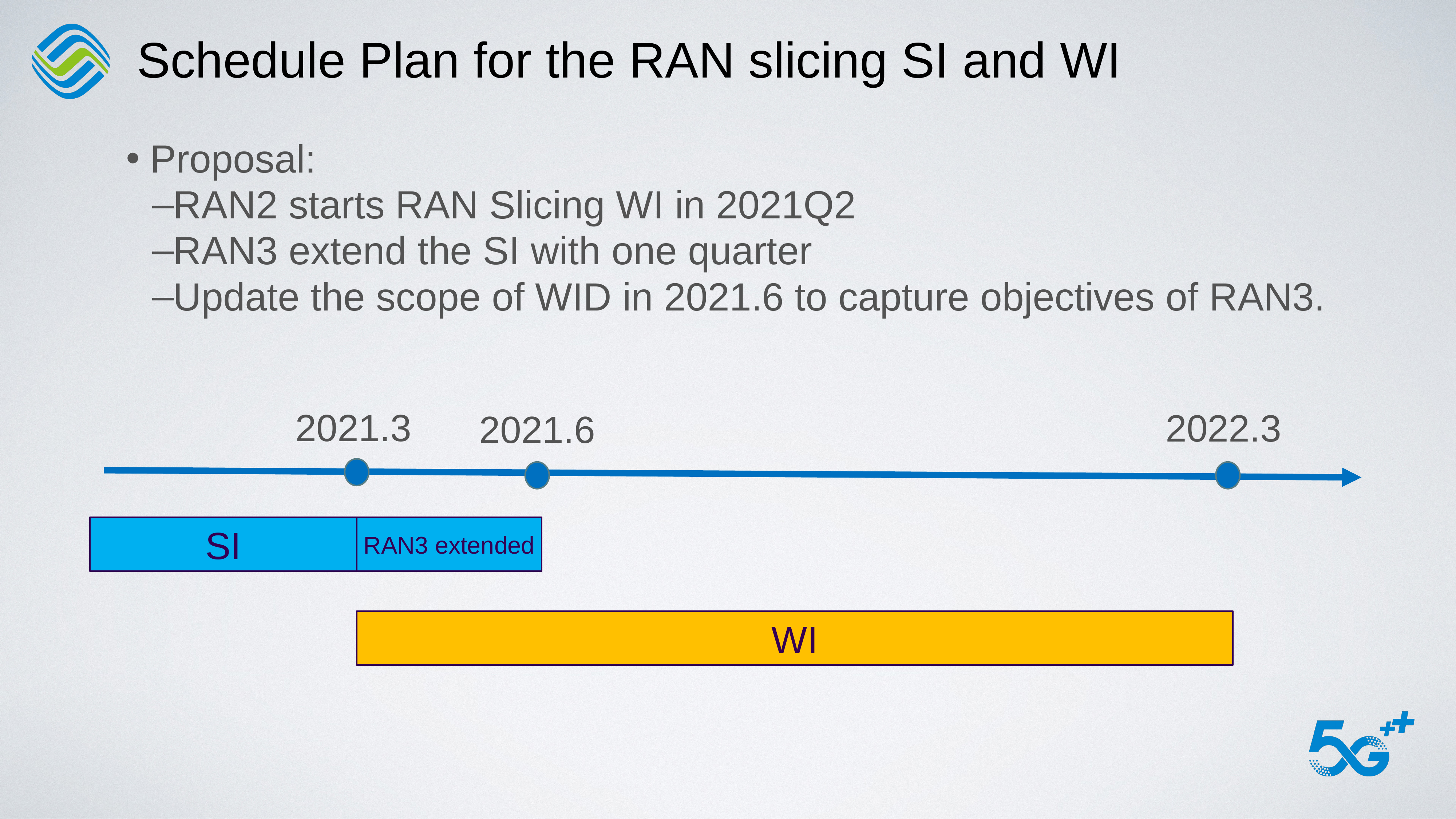

Schedule Plan for the RAN slicing SI and WI
 Proposal:
RAN2 starts RAN Slicing WI in 2021Q2
RAN3 extend the SI with one quarter
Update the scope of WID in 2021.6 to capture objectives of RAN3.
2021.3
2022.3
2021.6

SI
RAN3 extended
WI